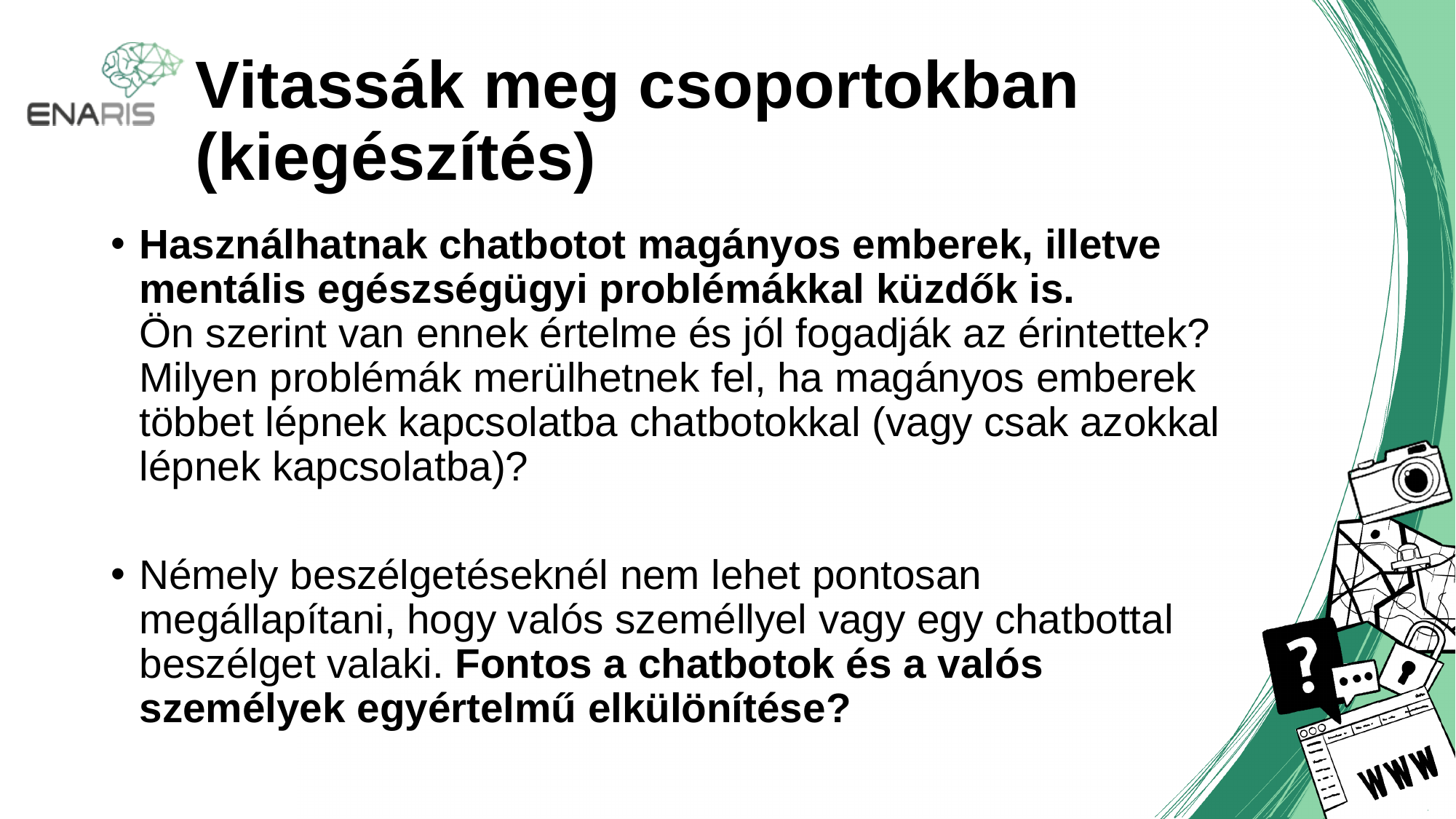

# Vitassák meg csoportokban (kiegészítés)
Használhatnak chatbotot magányos emberek, illetve mentális egészségügyi problémákkal küzdők is.
Ön szerint van ennek értelme és jól fogadják az érintettek? Milyen problémák merülhetnek fel, ha magányos emberek többet lépnek kapcsolatba chatbotokkal (vagy csak azokkal lépnek kapcsolatba)?
Némely beszélgetéseknél nem lehet pontosan megállapítani, hogy valós személlyel vagy egy chatbottal beszélget valaki. Fontos a chatbotok és a valós személyek egyértelmű elkülönítése?